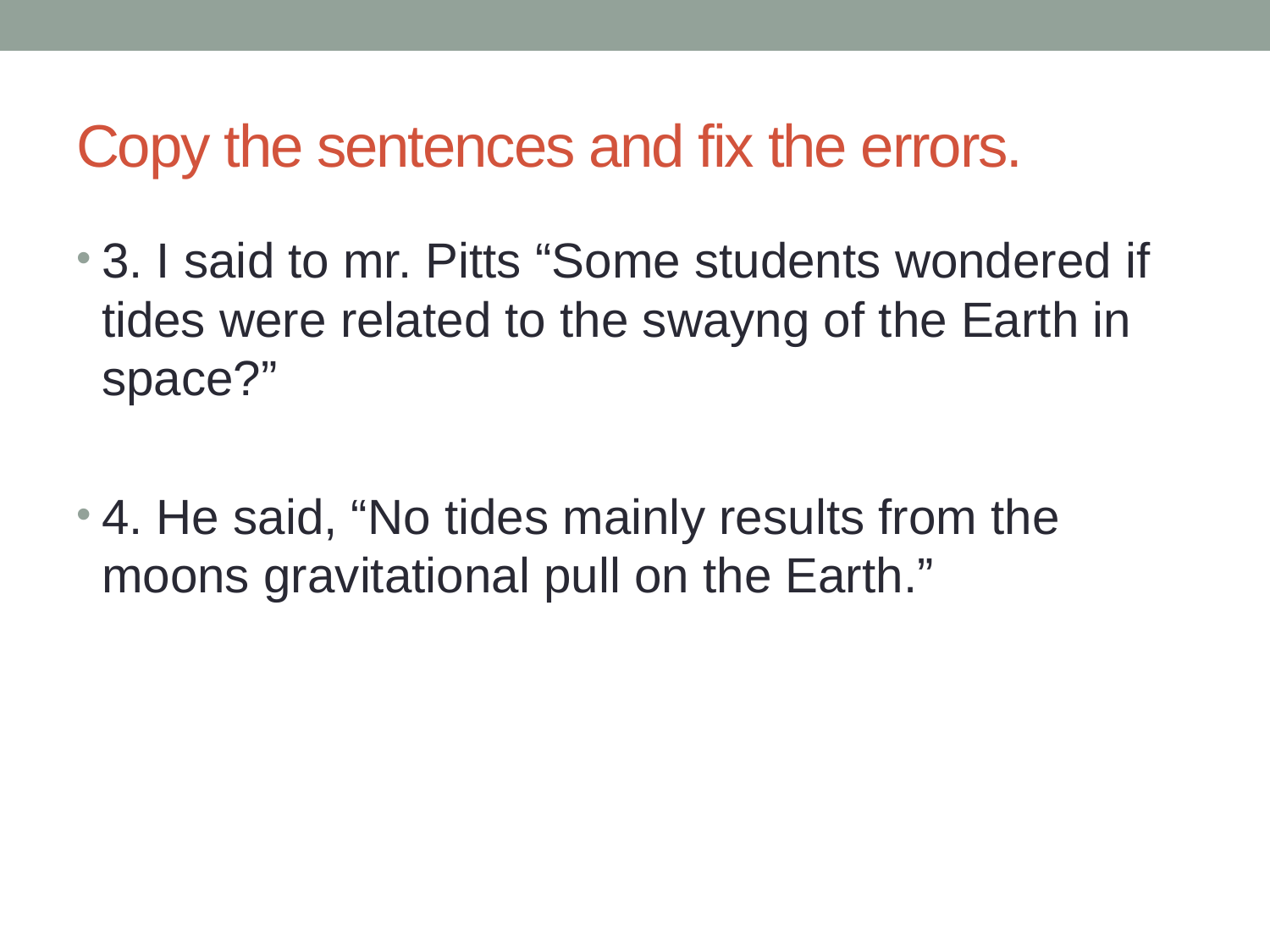

# Copy the sentences and fix the errors.
3. I said to mr. Pitts “Some students wondered if tides were related to the swayng of the Earth in space?”

4. He said, “No tides mainly results from the moons gravitational pull on the Earth.”